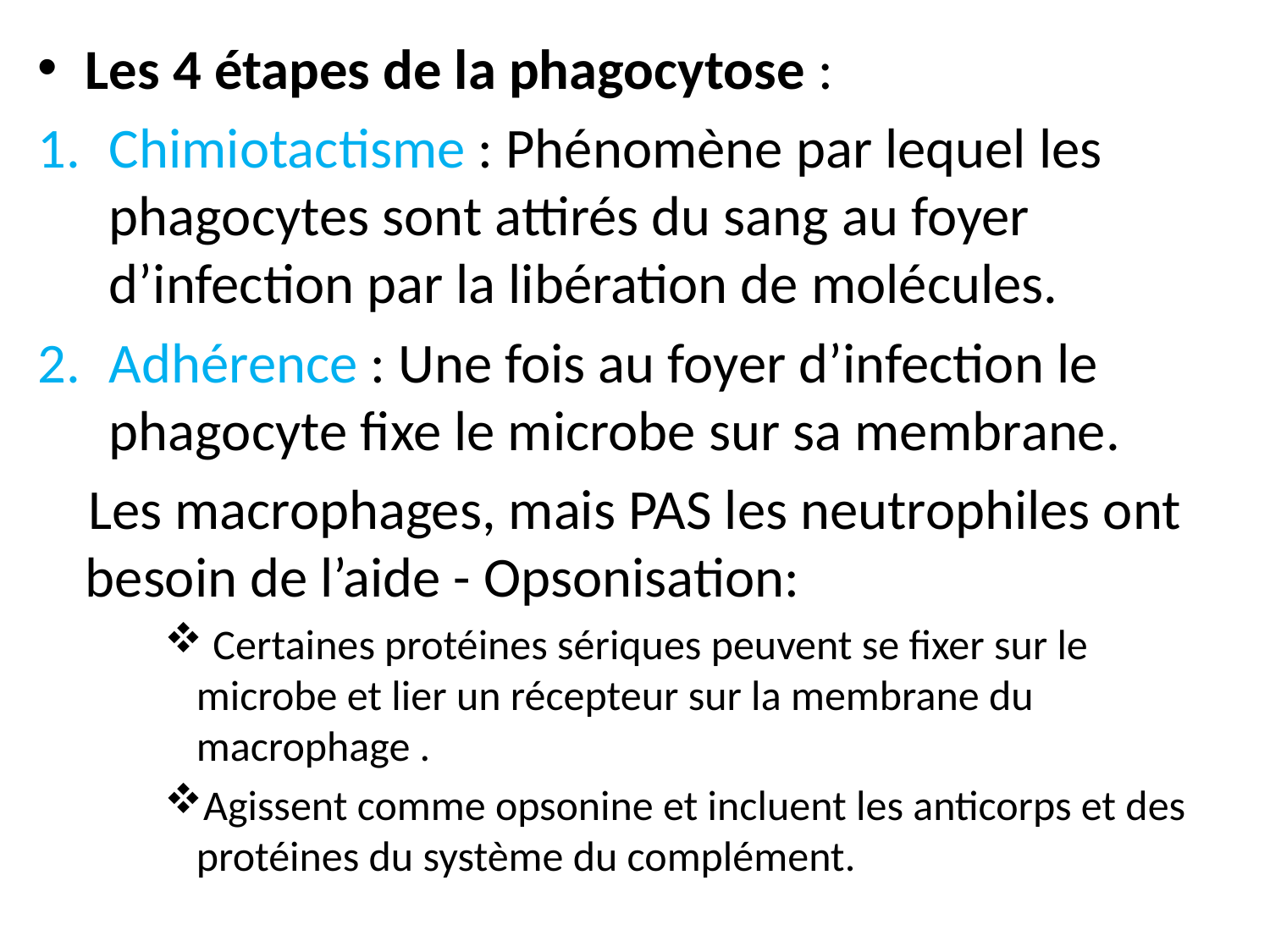

Les 4 étapes de la phagocytose :
Chimiotactisme : Phénomène par lequel les phagocytes sont attirés du sang au foyer d’infection par la libération de molécules.
Adhérence : Une fois au foyer d’infection le phagocyte fixe le microbe sur sa membrane.
    Les macrophages, mais PAS les neutrophiles ont besoin de l’aide - Opsonisation:
 Certaines protéines sériques peuvent se fixer sur le microbe et lier un récepteur sur la membrane du macrophage .
Agissent comme opsonine et incluent les anticorps et des protéines du système du complément.